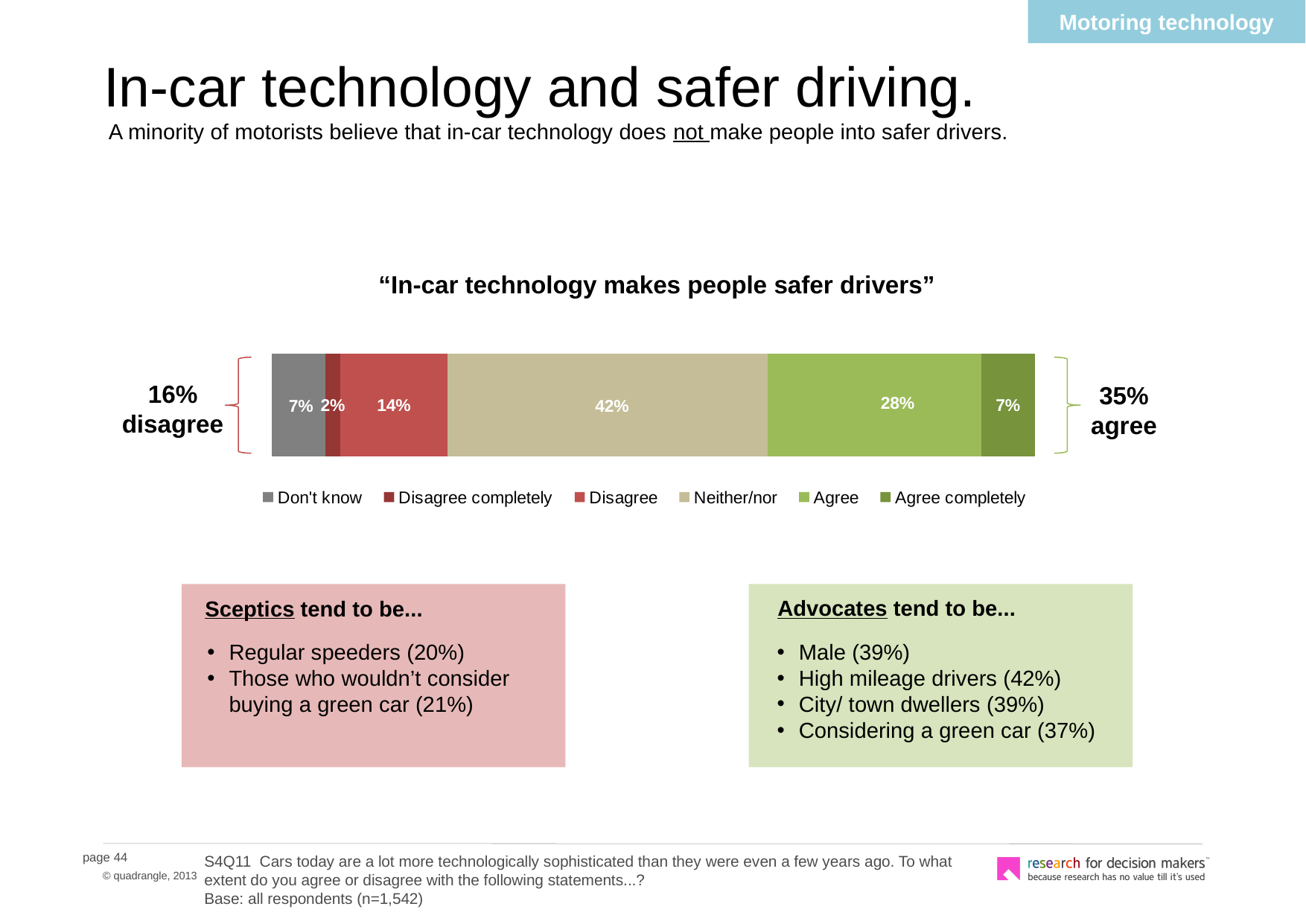

Motoring technology
# In-car technology and safer driving. A minority of motorists believe that in-car technology does not make people into safer drivers.
“In-car technology makes people safer drivers”

### Chart

| Category | Don't know | Disagree completely | Disagree | Neither/nor | Agree | Agree completely |
|---|---|---|---|---|---|---|
| In-car technology has  had a positive effect on making people MORE safe drivers | 0.07000000000000002 | 0.02000000000000001 | 0.14 | 0.42000000000000015 | 0.2800000000000001 | 0.07000000000000002 |

16% disagree
35% agree

Sceptics tend to be...
Regular speeders (20%)
Those who wouldn’t consider buying a green car (21%)

Advocates tend to be...
Male (39%)
High mileage drivers (42%)
City/ town dwellers (39%)
Considering a green car (37%)

S4Q11  Cars today are a lot more technologically sophisticated than they were even a few years ago. To what extent do you agree or disagree with the following statements...?
Base: all respondents (n=1,542)